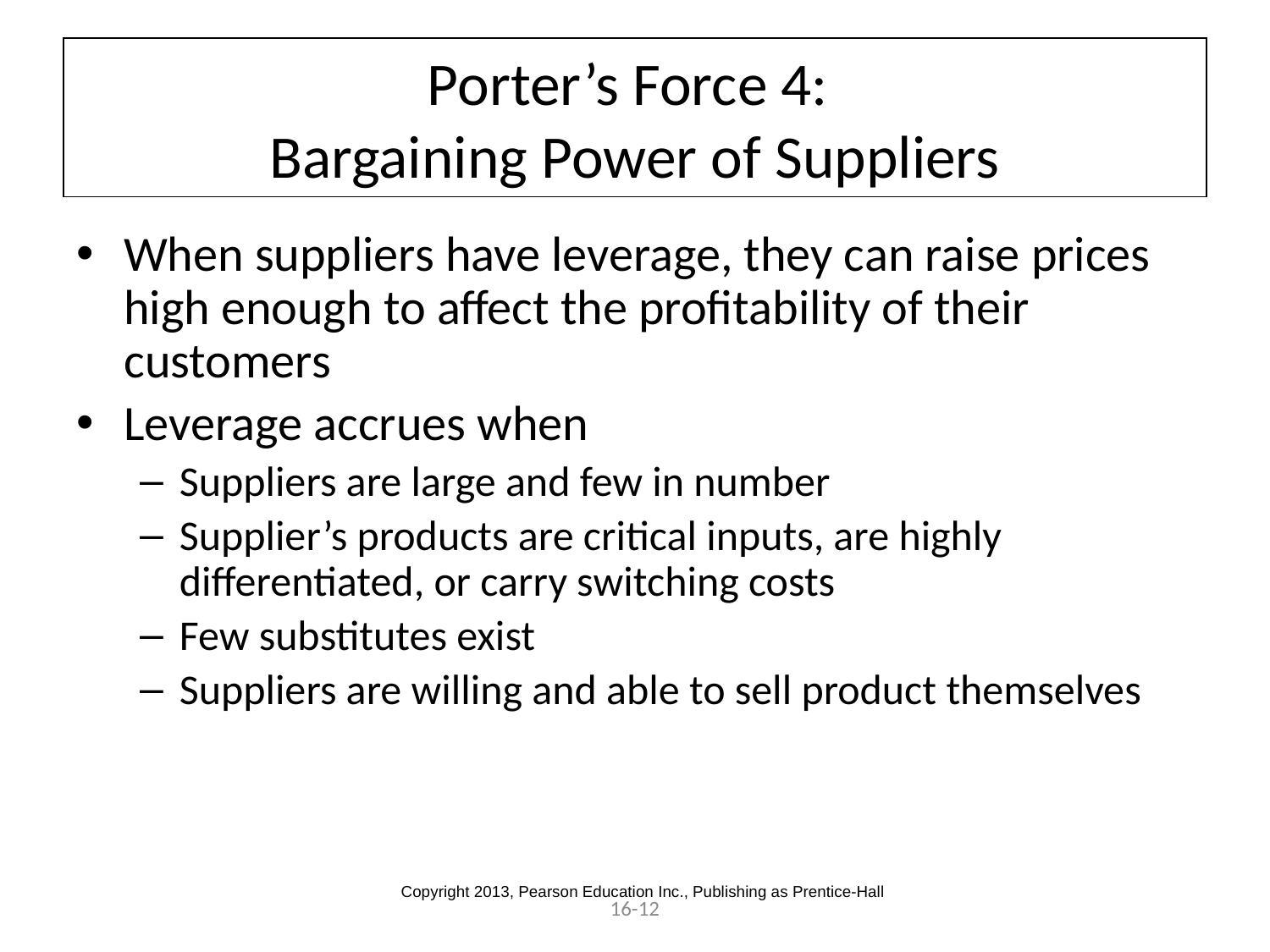

# Porter’s Force 4: Bargaining Power of Suppliers
When suppliers have leverage, they can raise prices high enough to affect the profitability of their customers
Leverage accrues when
Suppliers are large and few in number
Supplier’s products are critical inputs, are highly differentiated, or carry switching costs
Few substitutes exist
Suppliers are willing and able to sell product themselves
Copyright 2013, Pearson Education Inc., Publishing as Prentice-Hall

16-12